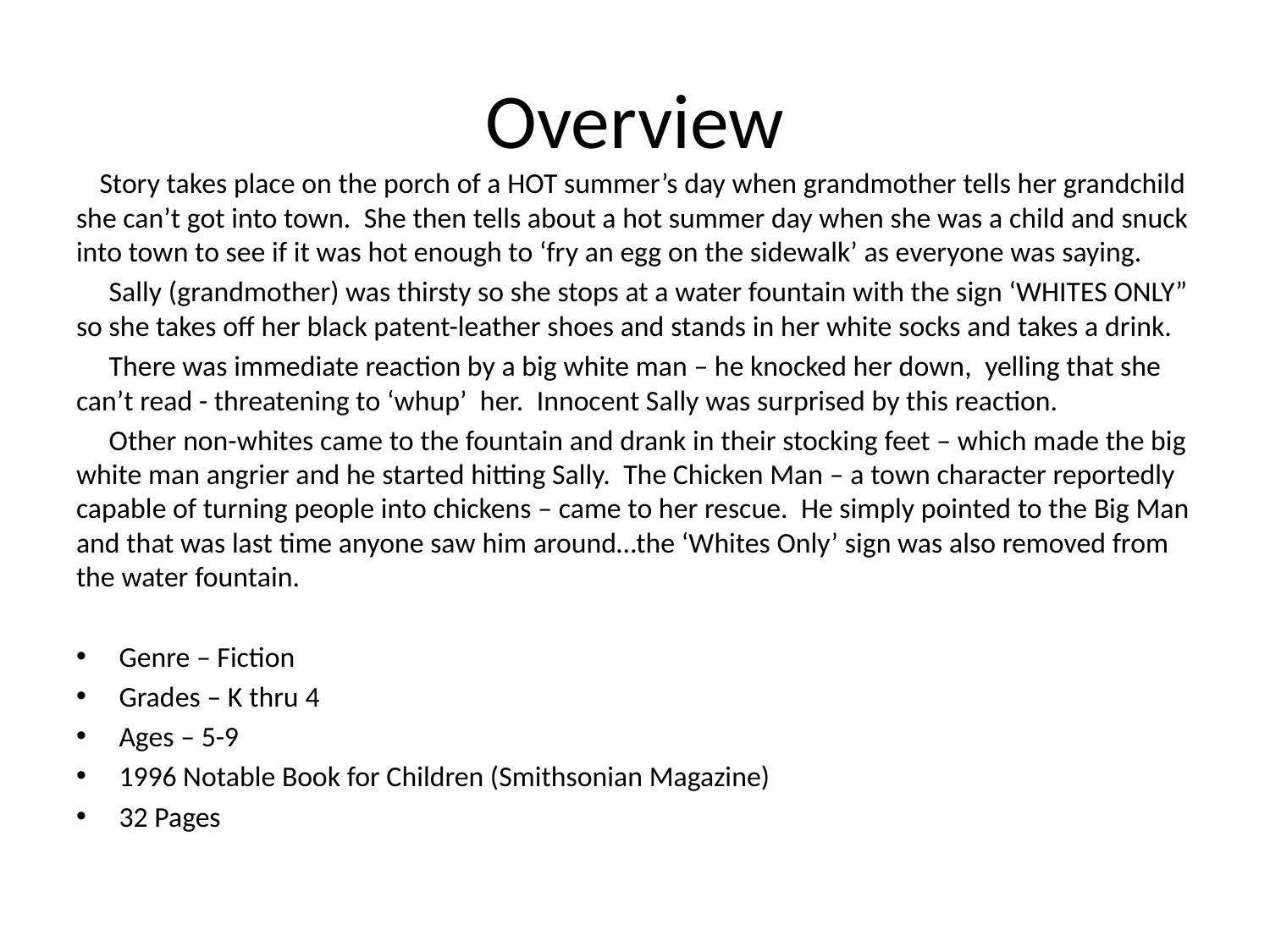

# Overview
     Story takes place on the porch of a HOT summer’s day when grandmother tells her grandchild she can’t got into town.  She then tells about a hot summer day when she was a child and snuck into town to see if it was hot enough to ‘fry an egg on the sidewalk’ as everyone was saying.
     Sally (grandmother) was thirsty so she stops at a water fountain with the sign ‘WHITES ONLY” so she takes off her black patent-leather shoes and stands in her white socks and takes a drink.
     There was immediate reaction by a big white man – he knocked her down,  yelling that she can’t read - threatening to ‘whup’  her.  Innocent Sally was surprised by this reaction.
     Other non-whites came to the fountain and drank in their stocking feet – which made the big white man angrier and he started hitting Sally.  The Chicken Man – a town character reportedly capable of turning people into chickens – came to her rescue.  He simply pointed to the Big Man and that was last time anyone saw him around…the ‘Whites Only’ sign was also removed from the water fountain.

Genre – Fiction
Grades – K thru 4
Ages – 5-9
1996 Notable Book for Children (Smithsonian Magazine)
32 Pages